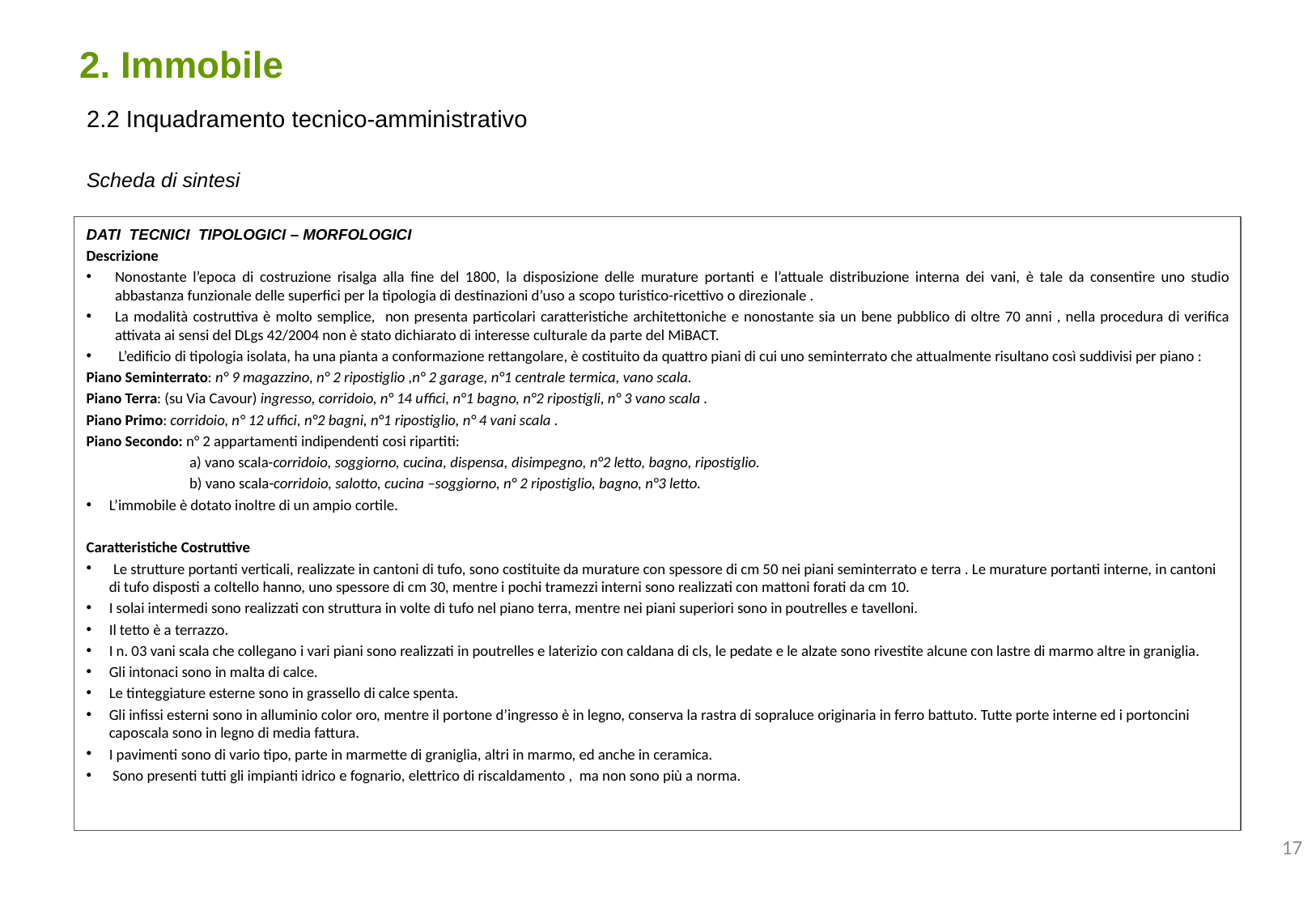

2. Immobile
2.2 Inquadramento tecnico-amministrativo
Scheda di sintesi

DATI  TECNICI  TIPOLOGICI – MORFOLOGICI
Descrizione
Nonostante l’epoca di costruzione risalga alla fine del 1800, la disposizione delle murature portanti e l’attuale distribuzione interna dei vani, è tale da consentire uno studio abbastanza funzionale delle superfici per la tipologia di destinazioni d’uso a scopo turistico-ricettivo o direzionale .
La modalità costruttiva è molto semplice,  non presenta particolari caratteristiche architettoniche e nonostante sia un bene pubblico di oltre 70 anni , nella procedura di verifica attivata ai sensi del DLgs 42/2004 non è stato dichiarato di interesse culturale da parte del MiBACT.
 L’edificio di tipologia isolata, ha una pianta a conformazione rettangolare, è costituito da quattro piani di cui uno seminterrato che attualmente risultano così suddivisi per piano :
Piano Seminterrato: n° 9 magazzino, n° 2 ripostiglio ,n° 2 garage, n°1 centrale termica, vano scala.
Piano Terra: (su Via Cavour) ingresso, corridoio, n° 14 uffici, n°1 bagno, n°2 ripostigli, n° 3 vano scala .
Piano Primo: corridoio, n° 12 uffici, n°2 bagni, n°1 ripostiglio, n° 4 vani scala .
Piano Secondo: n° 2 appartamenti indipendenti cosi ripartiti:
                              a) vano scala-corridoio, soggiorno, cucina, dispensa, disimpegno, n°2 letto, bagno, ripostiglio.
                              b) vano scala-corridoio, salotto, cucina –soggiorno, n° 2 ripostiglio, bagno, n°3 letto.
L’immobile è dotato inoltre di un ampio cortile.

Caratteristiche Costruttive
 Le strutture portanti verticali, realizzate in cantoni di tufo, sono costituite da murature con spessore di cm 50 nei piani seminterrato e terra . Le murature portanti interne, in cantoni di tufo disposti a coltello hanno, uno spessore di cm 30, mentre i pochi tramezzi interni sono realizzati con mattoni forati da cm 10.
I solai intermedi sono realizzati con struttura in volte di tufo nel piano terra, mentre nei piani superiori sono in poutrelles e tavelloni.
Il tetto è a terrazzo.
I n. 03 vani scala che collegano i vari piani sono realizzati in poutrelles e laterizio con caldana di cls, le pedate e le alzate sono rivestite alcune con lastre di marmo altre in graniglia.
Gli intonaci sono in malta di calce.
Le tinteggiature esterne sono in grassello di calce spenta.
Gli infissi esterni sono in alluminio color oro, mentre il portone d’ingresso è in legno, conserva la rastra di sopraluce originaria in ferro battuto. Tutte porte interne ed i portoncini caposcala sono in legno di media fattura.
I pavimenti sono di vario tipo, parte in marmette di graniglia, altri in marmo, ed anche in ceramica.
 Sono presenti tutti gli impianti idrico e fognario, elettrico di riscaldamento ,  ma non sono più a norma.

17